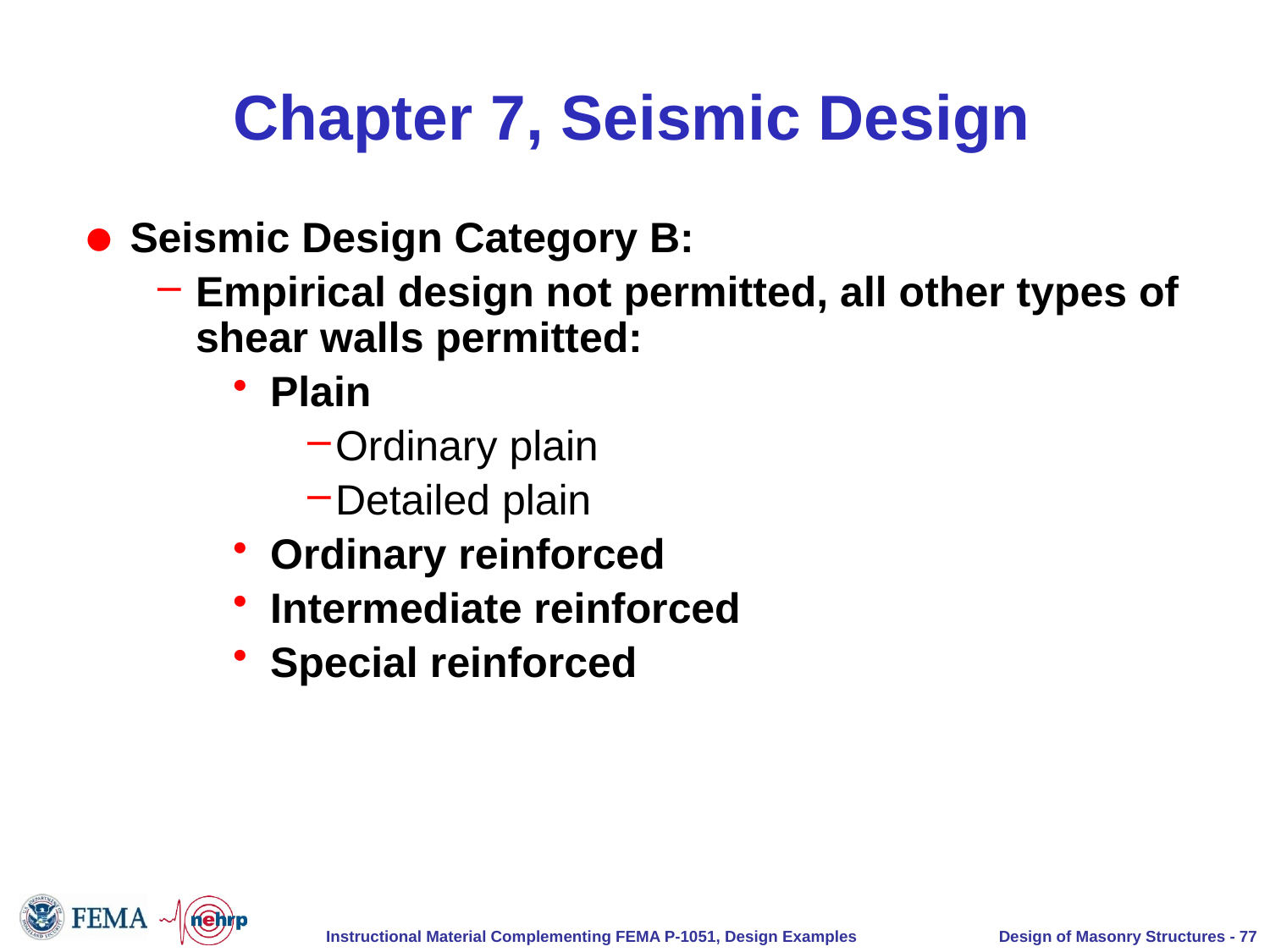

# Chapter 7, Seismic Design
Seismic Design Category B:
Empirical design not permitted, all other types of shear walls permitted:
Plain
Ordinary plain
Detailed plain
Ordinary reinforced
Intermediate reinforced
Special reinforced

Design of Masonry Structures - 77
Instructional Material Complementing FEMA P-1051, Design Examples